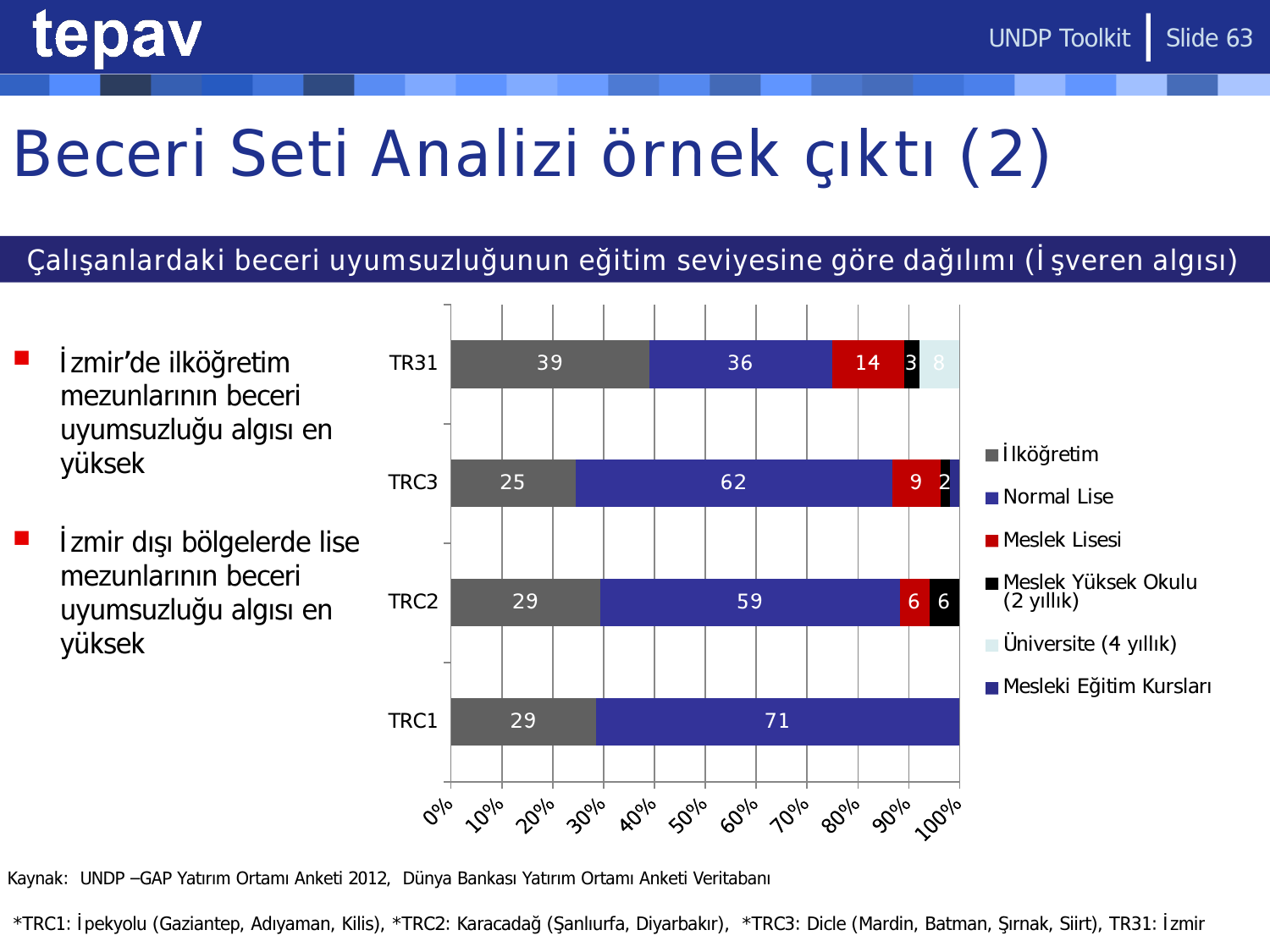

UNDP Toolkit
Slide 63
# Beceri Seti Analizi örnek çıktı (2)
Çalışanlardaki beceri uyumsuzluğunun eğitim seviyesine göre dağılımı (İşveren algısı)

### Chart

| Category | İlköğretim | Normal Lise | Meslek Lisesi | Meslek Yüksek Okulu (2 yıllık) | Üniversite (4 yıllık) | Mesleki Eğitim Kursları |
|---|---|---|---|---|---|---|
| TRC1 | 28.57142857142857 | 71.42857142857139 | 0.0 | 0.0 | 0.0 | 0.0 |
| TRC2 | 29.411764705882355 | 58.823529411764234 | 5.8823529411764675 | 5.8823529411764675 | 0.0 | 0.0 |
| TRC3 | 24.528301886792452 | 62.26415094339623 | 9.433962264150944 | 1.8867924528301878 | 0.0 | 1.8867924528301878 |
| TR31 | 39.06250000000016 | 35.9375 | 14.062500000000076 | 3.125 | 7.812499999999996 | 0.0 |
İzmir’de ilköğretim mezunlarının beceri uyumsuzluğu algısı en yüksek

İzmir dışı bölgelerde lise mezunlarının beceri uyumsuzluğu algısı en yüksek

Kaynak:  UNDP –GAP Yatırım Ortamı Anketi 2012,  Dünya Bankası Yatırım Ortamı Anketi Veritabanı
*TRC1: İpekyolu (Gaziantep, Adıyaman, Kilis), *TRC2: Karacadağ (Şanlıurfa, Diyarbakır),  *TRC3: Dicle (Mardin, Batman, Şırnak, Siirt), TR31: İzmir